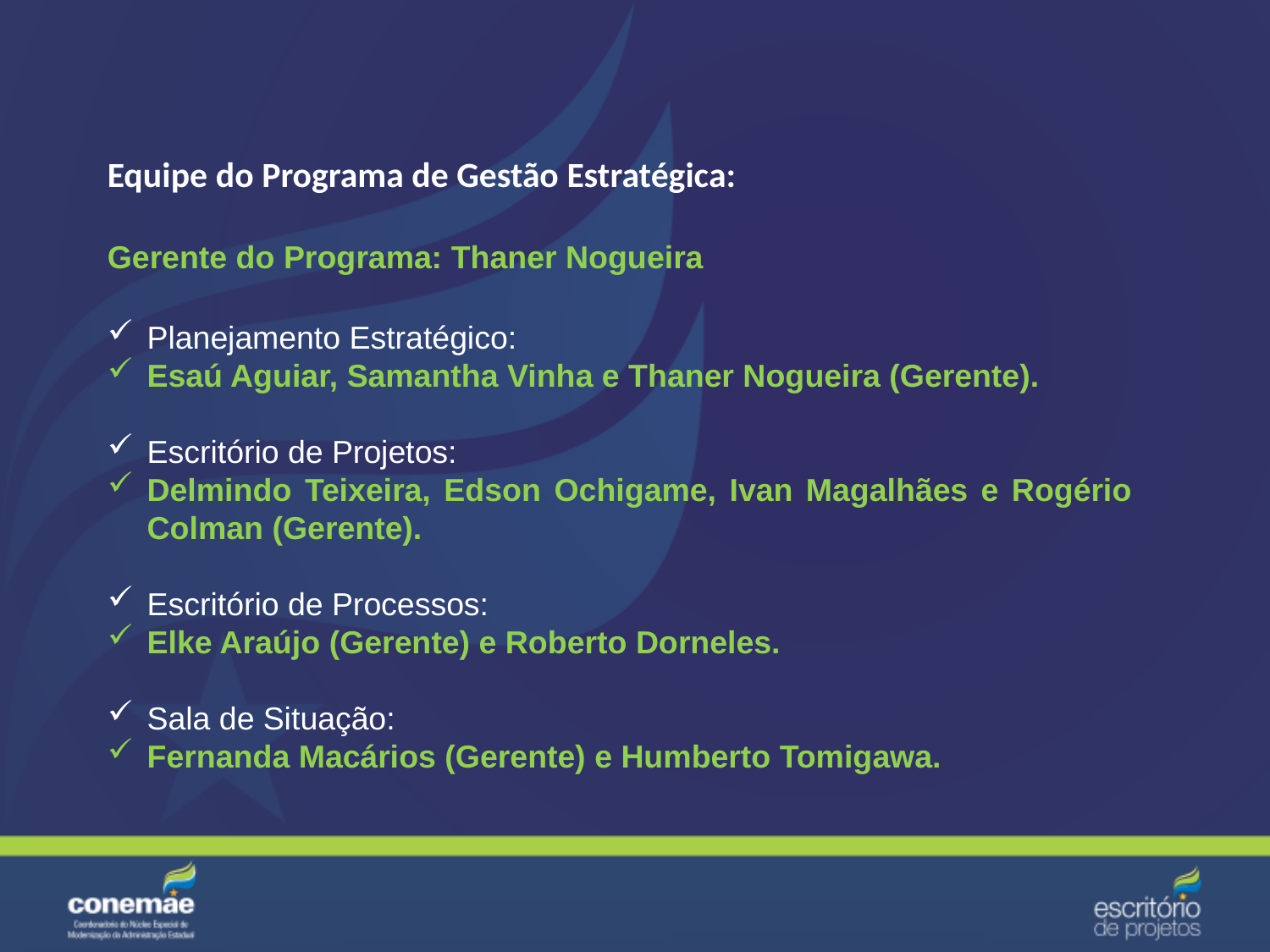

Equipe do Programa de Gestão Estratégica:

Gerente do Programa: Thaner Nogueira

Planejamento Estratégico:
Esaú Aguiar, Samantha Vinha e Thaner Nogueira (Gerente).

Escritório de Projetos:
Delmindo Teixeira, Edson Ochigame, Ivan Magalhães e Rogério Colman (Gerente).

Escritório de Processos:
Elke Araújo (Gerente) e Roberto Dorneles.

Sala de Situação:
Fernanda Macários (Gerente) e Humberto Tomigawa.